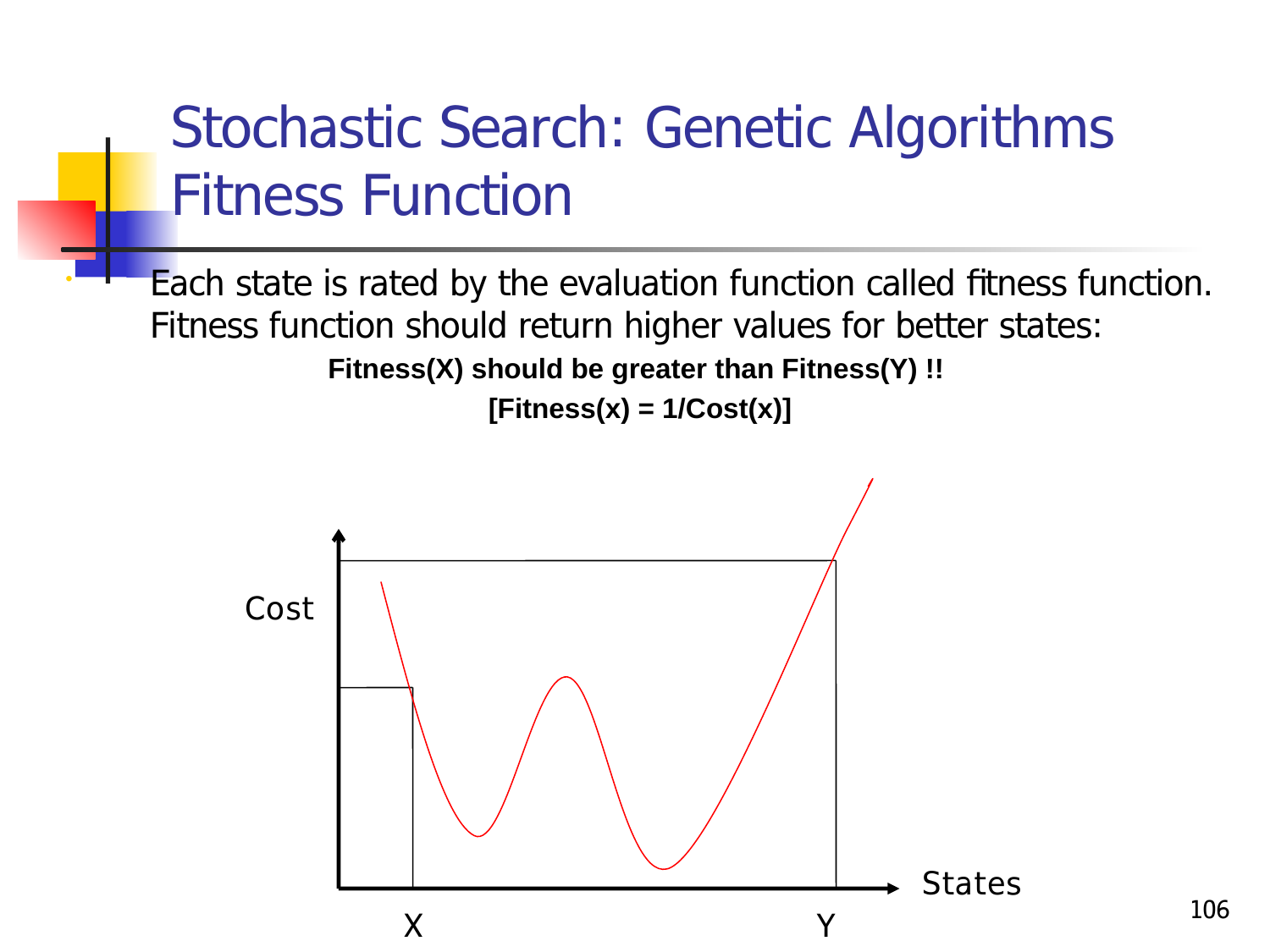

# Stochastic Search: Genetic Algorithms Fitness Function
Each state is rated by the evaluation function called fitness function. Fitness function should return higher values for better states:
Fitness(X) should be greater than Fitness(Y) !!
[Fitness(x) = 1/Cost(x)]

Cost

States

X
Y
106